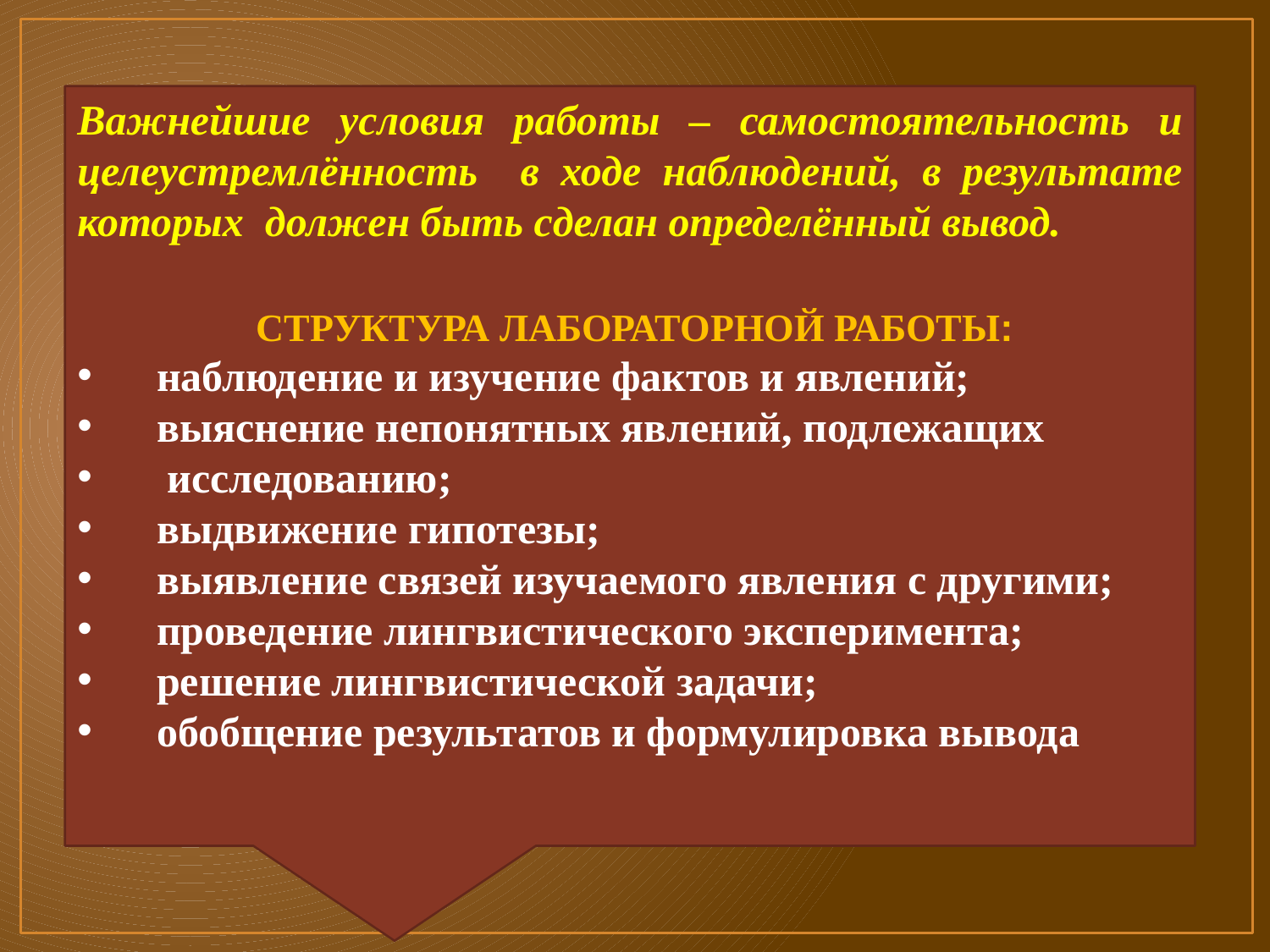

#

Важнейшие условия работы – самостоятельность и целеустремлённость  в ходе наблюдений, в результате которых  должен быть сделан определённый вывод.

 СТРУКТУРА ЛАБОРАТОРНОЙ РАБОТЫ:
   наблюдение и изучение фактов и явлений;
   выяснение непонятных явлений, подлежащих
    исследованию;
   выдвижение гипотезы;
   выявление связей изучаемого явления с другими;
   проведение лингвистического эксперимента;
   решение лингвистической задачи;
   обобщение результатов и формулировка вывода